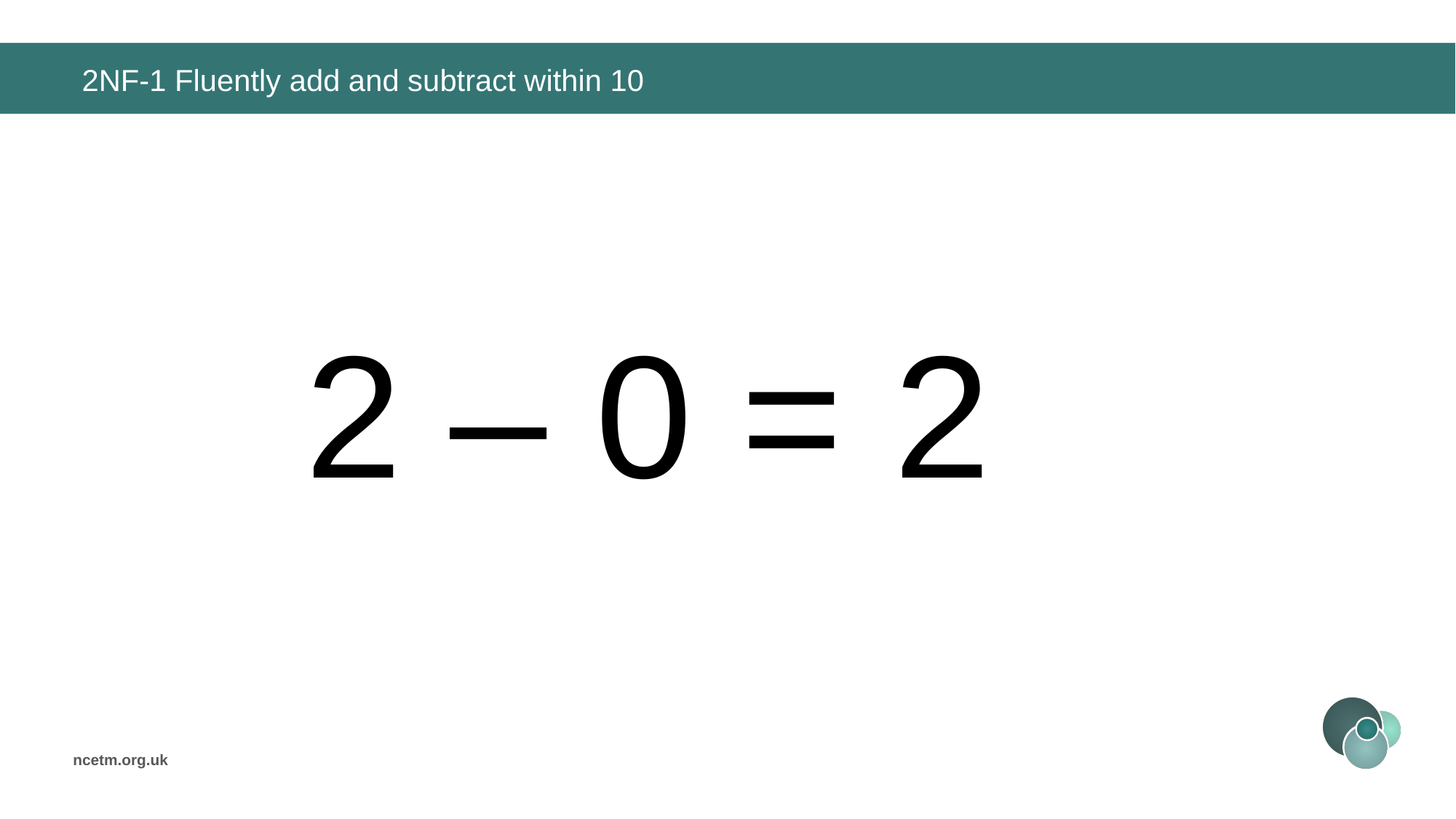

# 2NF-1 Fluently add and subtract within 10
2 – 0 =
2